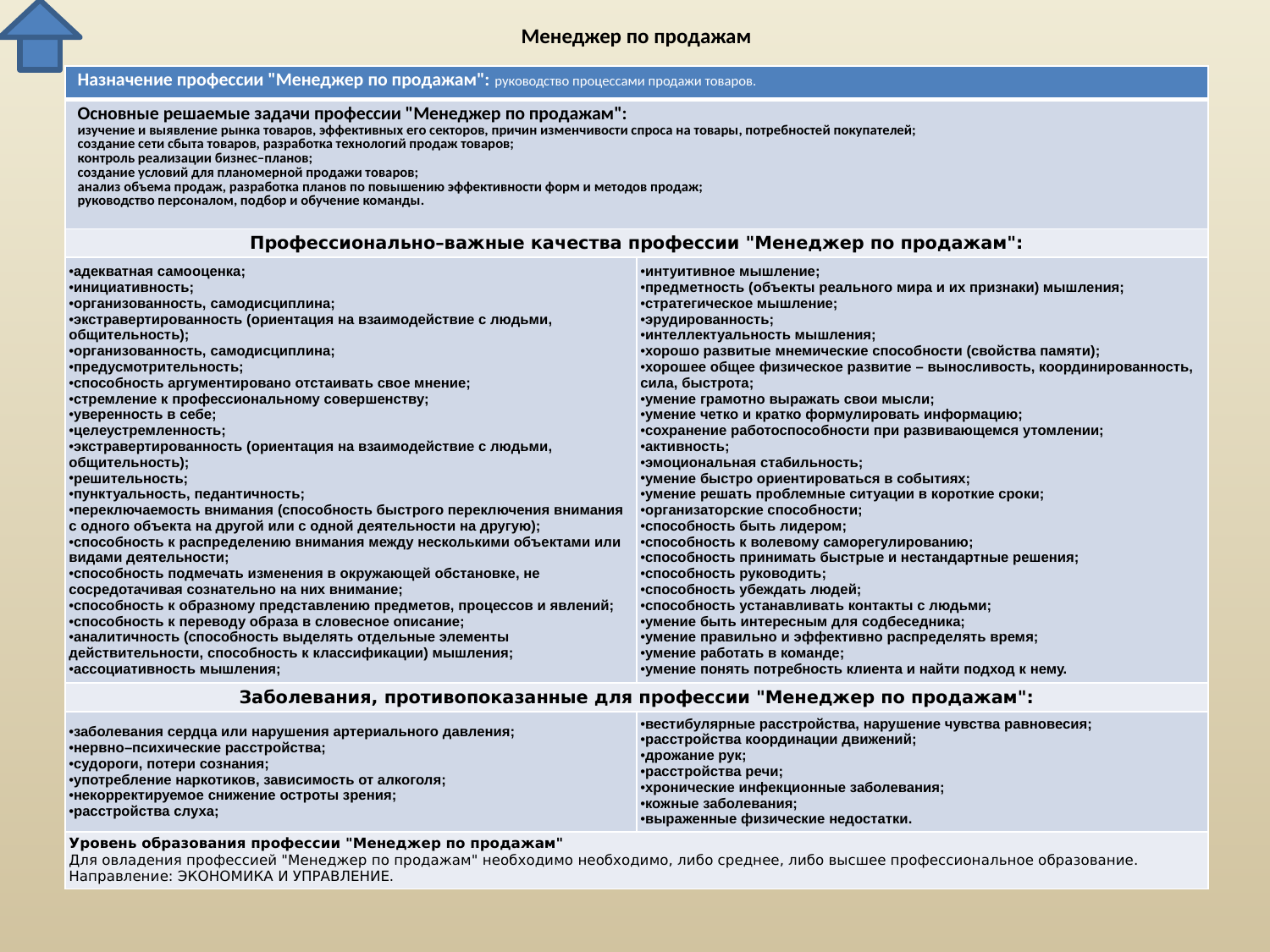

# Менеджер по продажам
| Назначение профессии "Менеджер по продажам": руководство процессами продажи товаров. |  |
| --- | --- |
| Основные решаемые задачи профессии "Менеджер по продажам": изучение и выявление рынка товаров, эффективных его секторов, причин изменчивости спроса на товары, потребностей покупателей; создание сети сбыта товаров, разработка технологий продаж товаров; контроль реализации бизнес–планов; создание условий для планомерной продажи товаров; анализ объема продаж, разработка планов по повышению эффективности форм и методов продаж; руководство персоналом, подбор и обучение команды. |  |
| Профессионально–важные качества профессии "Менеджер по продажам": |  |
| адекватная самооценка; инициативность; организованность, самодисциплина; экстравертированность (ориентация на взаимодействие с людьми, общительность); организованность, самодисциплина; предусмотрительность; способность аргументировано отстаивать свое мнение; стремление к профессиональному совершенству; уверенность в себе; целеустремленность; экстравертированность (ориентация на взаимодействие с людьми, общительность); решительность; пунктуальность, педантичность; переключаемость внимания (способность быстрого переключения внимания с одного объекта на другой или с одной деятельности на другую); способность к распределению внимания между несколькими объектами или видами деятельности; способность подмечать изменения в окружающей обстановке, не сосредотачивая сознательно на них внимание; способность к образному представлению предметов, процессов и явлений; способность к переводу образа в словесное описание; аналитичность (способность выделять отдельные элементы действительности, способность к классификации) мышления; ассоциативность мышления; | интуитивное мышление; предметность (объекты реального мира и их признаки) мышления; стратегическое мышление; эрудированность; интеллектуальность мышления; хорошо развитые мнемические способности (свойства памяти); хорошее общее физическое развитие – выносливость, координированность, сила, быстрота; умение грамотно выражать свои мысли; умение четко и кратко формулировать информацию; сохранение работоспособности при развивающемся утомлении; активность; эмоциональная стабильность; умение быстро ориентироваться в событиях; умение решать проблемные ситуации в короткие сроки; организаторские способности; способность быть лидером; способность к волевому саморегулированию; способность принимать быстрые и нестандартные решения; способность руководить; способность убеждать людей; способность устанавливать контакты с людьми; умение быть интересным для содбеседника; умение правильно и эффективно распределять время; умение работать в команде; умение понять потребность клиента и найти подход к нему. |
| Заболевания, противопоказанные для профессии "Менеджер по продажам": |  |
| заболевания сердца или нарушения артериального давления; нервно–психические расстройства; судороги, потери сознания; употребление наркотиков, зависимость от алкоголя; некорректируемое снижение остроты зрения; расстройства слуха; | вестибулярные расстройства, нарушение чувства равновесия; расстройства координации движений; дрожание рук; расстройства речи; хронические инфекционные заболевания; кожные заболевания; выраженные физические недостатки. |
| Уровень образования профессии "Менеджер по продажам" Для овладения профессией "Менеджер по продажам" необходимо необходимо, либо среднее, либо высшее профессиональное образование. Направление: ЭКОНОМИКА И УПРАВЛЕНИЕ. |  |